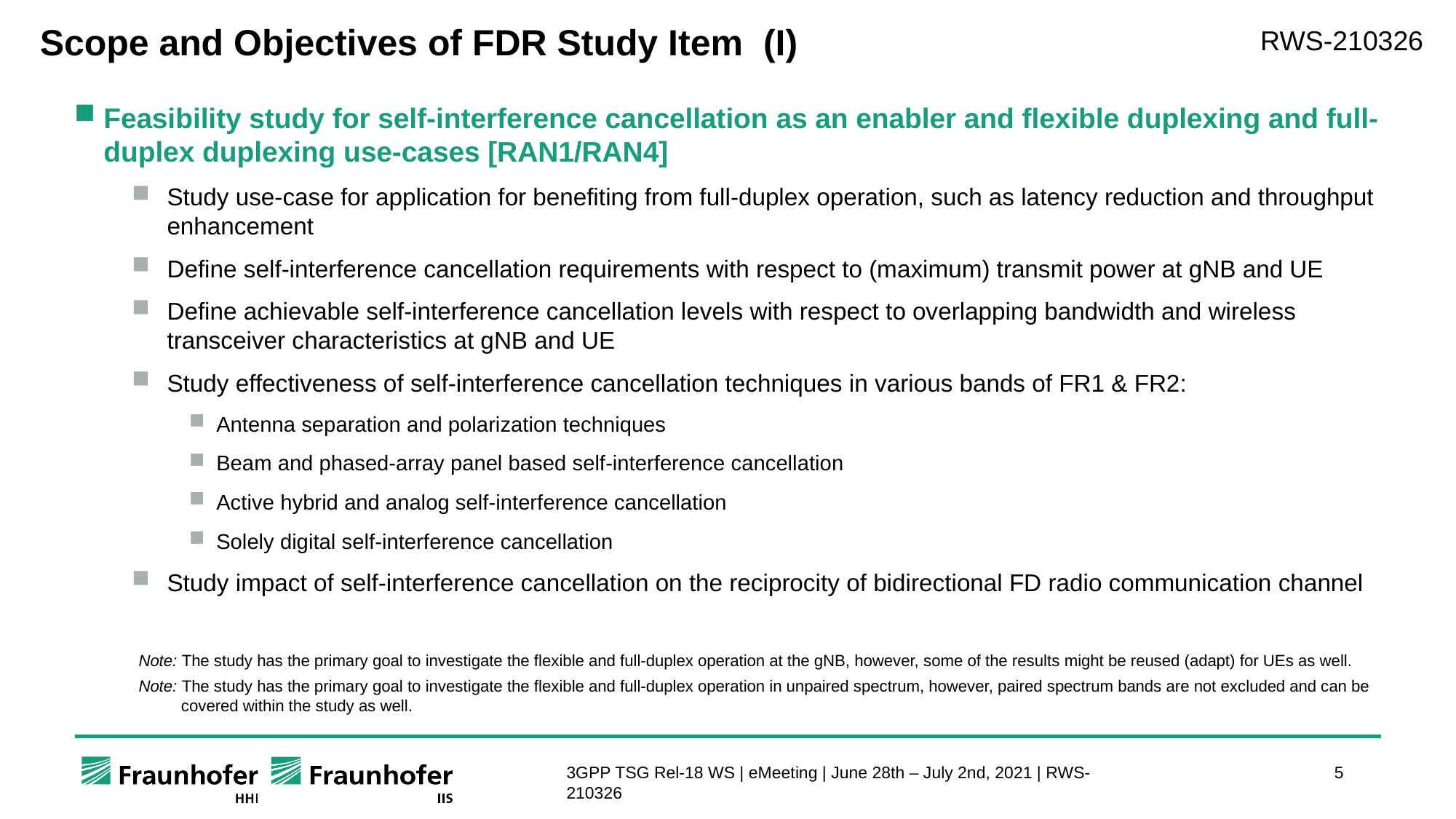

RWS-210326
# Scope and Objectives of FDR Study Item  (I)
Feasibility study for self-interference cancellation as an enabler and flexible duplexing and full-duplex duplexing use-cases [RAN1/RAN4]
Study use-case for application for benefiting from full-duplex operation, such as latency reduction and throughput enhancement
Define self-interference cancellation requirements with respect to (maximum) transmit power at gNB and UE
Define achievable self-interference cancellation levels with respect to overlapping bandwidth and wireless transceiver characteristics at gNB and UE
Study effectiveness of self-interference cancellation techniques in various bands of FR1 & FR2:
Antenna separation and polarization techniques
Beam and phased-array panel based self-interference cancellation
Active hybrid and analog self-interference cancellation
Solely digital self-interference cancellation
Study impact of self-interference cancellation on the reciprocity of bidirectional FD radio communication channel

Note: The study has the primary goal to investigate the flexible and full-duplex operation at the gNB, however, some of the results might be reused (adapt) for UEs as well.
Note: The study has the primary goal to investigate the flexible and full-duplex operation in unpaired spectrum, however, paired spectrum bands are not excluded and can be covered within the study as well.